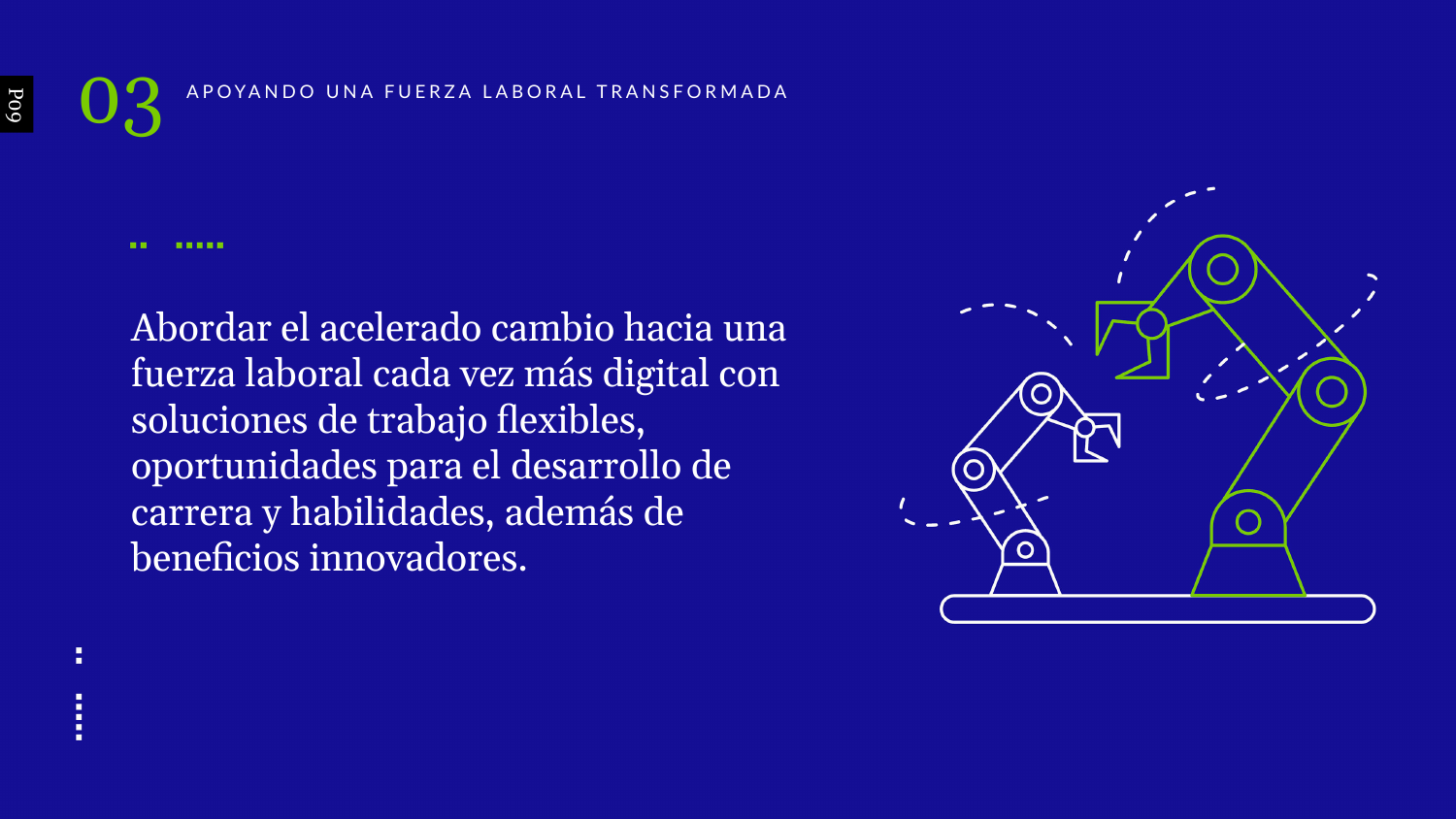

03
Apoyando una fuerza laboral transformada
P09
Abordar el acelerado cambio hacia una fuerza laboral cada vez más digital con soluciones de trabajo flexibles, oportunidades para el desarrollo de carrera y habilidades, además de beneficios innovadores.